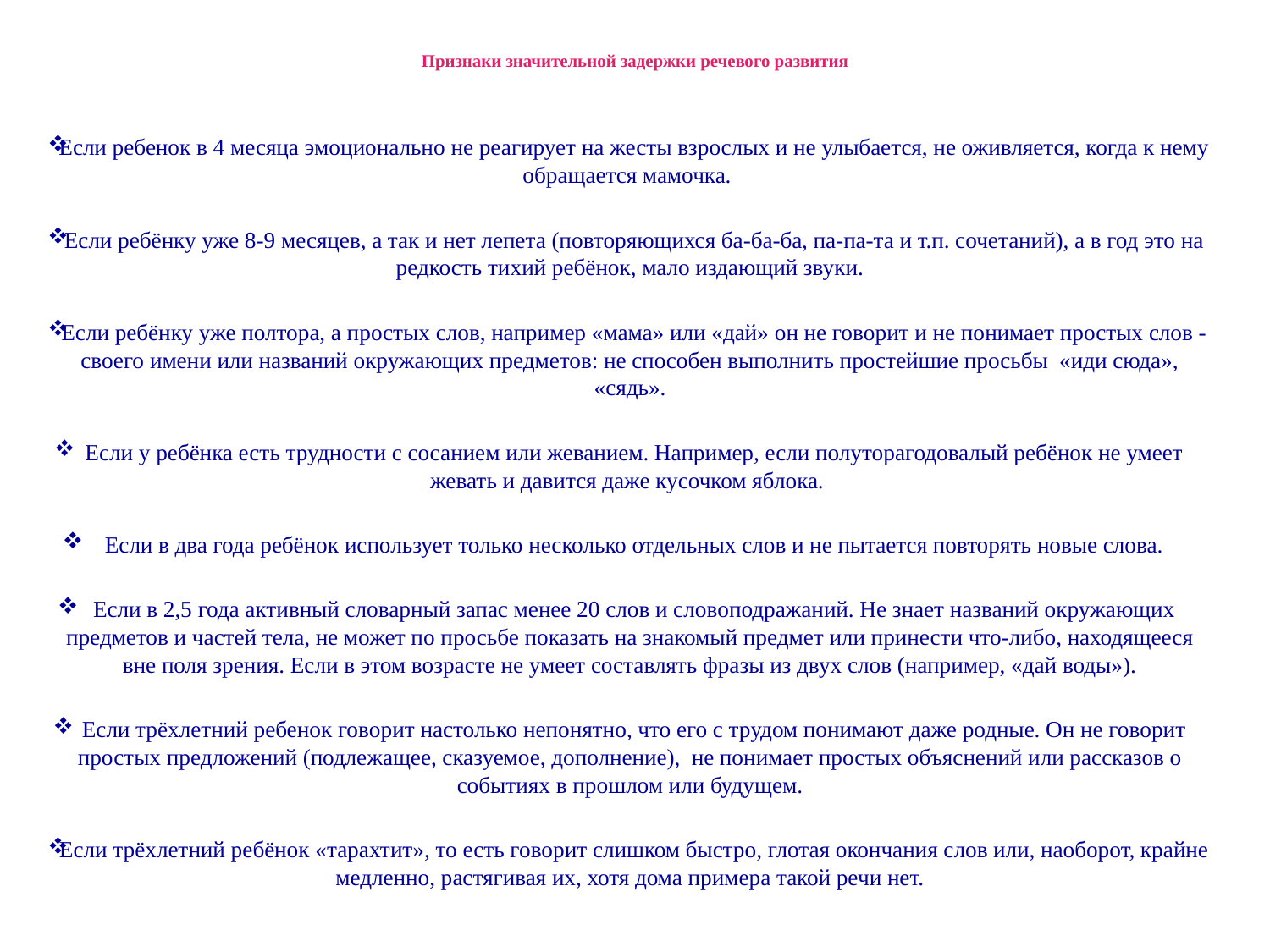

# Признаки значительной задержки речевого развития
Если ребенок в 4 месяца эмоционально не реагирует на жесты взрослых и не улыбается, не оживляется, когда к нему обращается мамочка.

Если ребёнку уже 8-9 месяцев, а так и нет лепета (повторяющихся ба-ба-ба, па-па-та и т.п. сочетаний), а в год это на редкость тихий ребёнок, мало издающий звуки.

Если ребёнку уже полтора, а простых слов, например «мама» или «дай» он не говорит и не понимает простых слов - своего имени или названий окружающих предметов: не способен выполнить простейшие просьбы  «иди сюда», «сядь».

Если у ребёнка есть трудности с сосанием или жеванием. Например, если полуторагодовалый ребёнок не умеет жевать и давится даже кусочком яблока.

Если в два года ребёнок использует только несколько отдельных слов и не пытается повторять новые слова.

Если в 2,5 года активный словарный запас менее 20 слов и словоподражаний. Не знает названий окружающих предметов и частей тела, не может по просьбе показать на знакомый предмет или принести что-либо, находящееся вне поля зрения. Если в этом возрасте не умеет составлять фразы из двух слов (например, «дай воды»).

Если трёхлетний ребенок говорит настолько непонятно, что его с трудом понимают даже родные. Он не говорит простых предложений (подлежащее, сказуемое, дополнение),  не понимает простых объяснений или рассказов о событиях в прошлом или будущем.

Если трёхлетний ребёнок «тарахтит», то есть говорит слишком быстро, глотая окончания слов или, наоборот, крайне медленно, растягивая их, хотя дома примера такой речи нет.